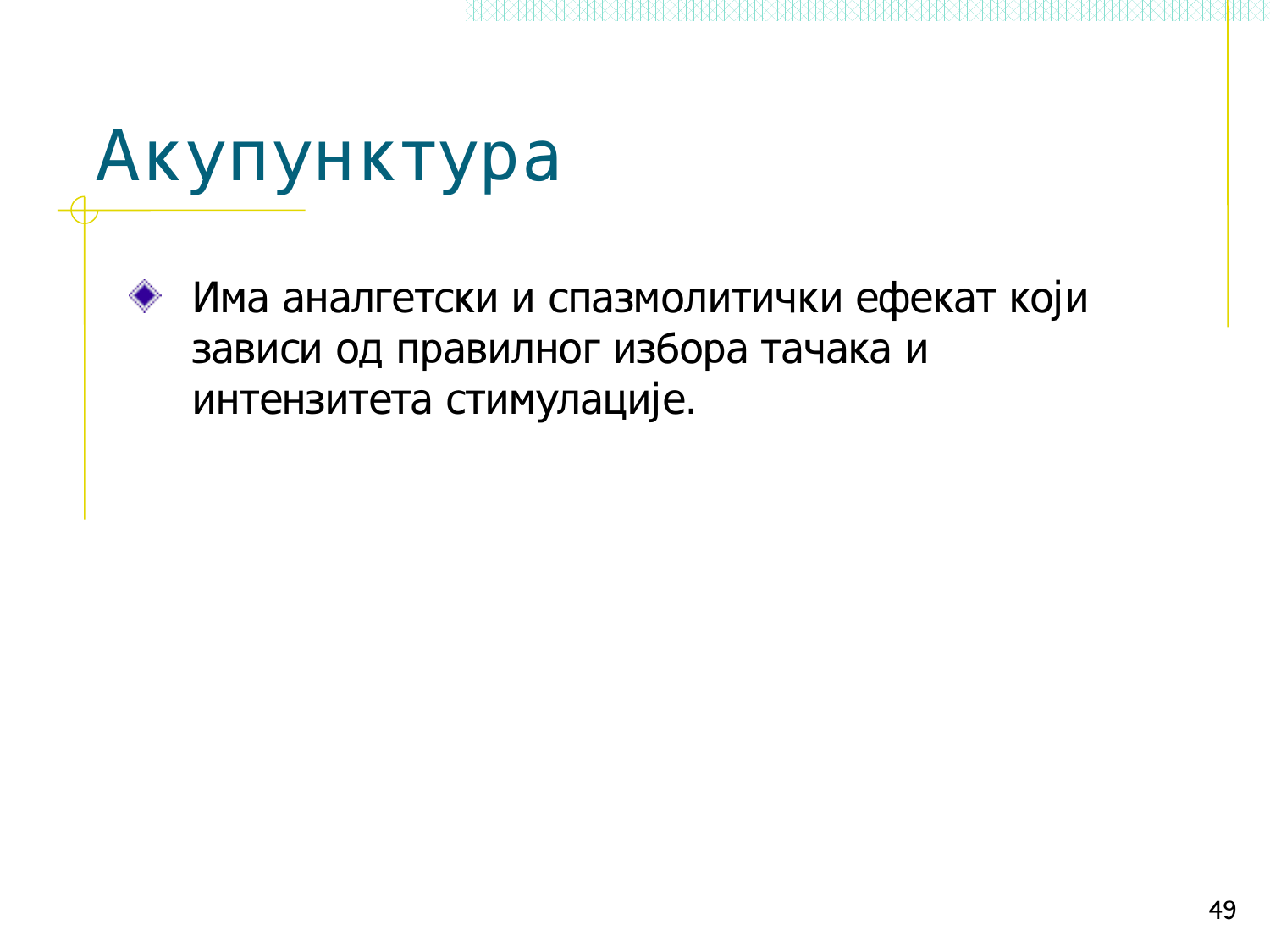

# Акупунктура
Има аналгетски и спазмолитички ефекат који зависи од правилног избора тачака и интензитета стимулације.
49